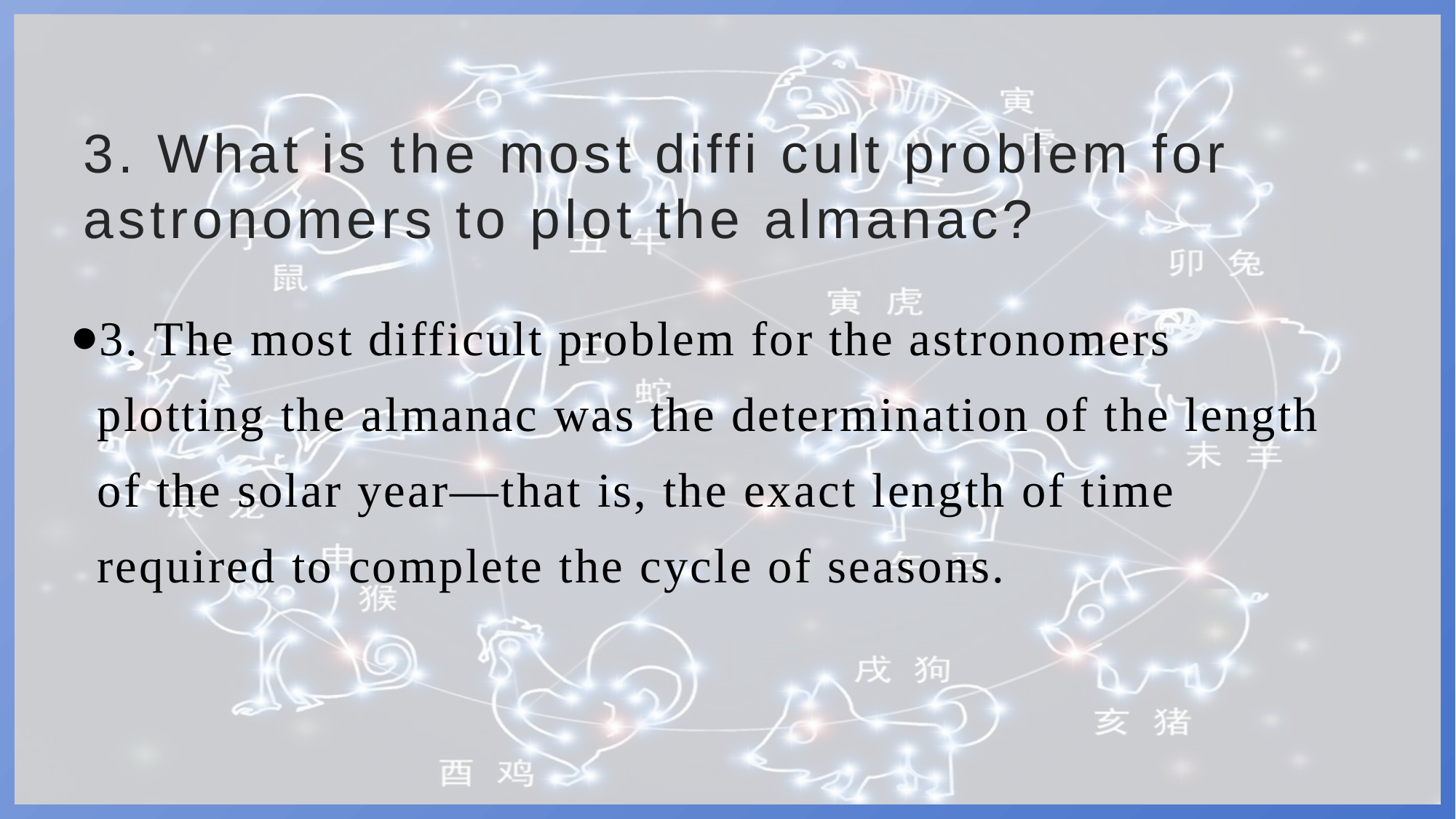

# 3. What is the most diffi cult problem for astronomers to plot the almanac?
3. The most difficult problem for the astronomers plotting the almanac was the determination of the length of the solar year—that is, the exact length of time required to complete the cycle of seasons.